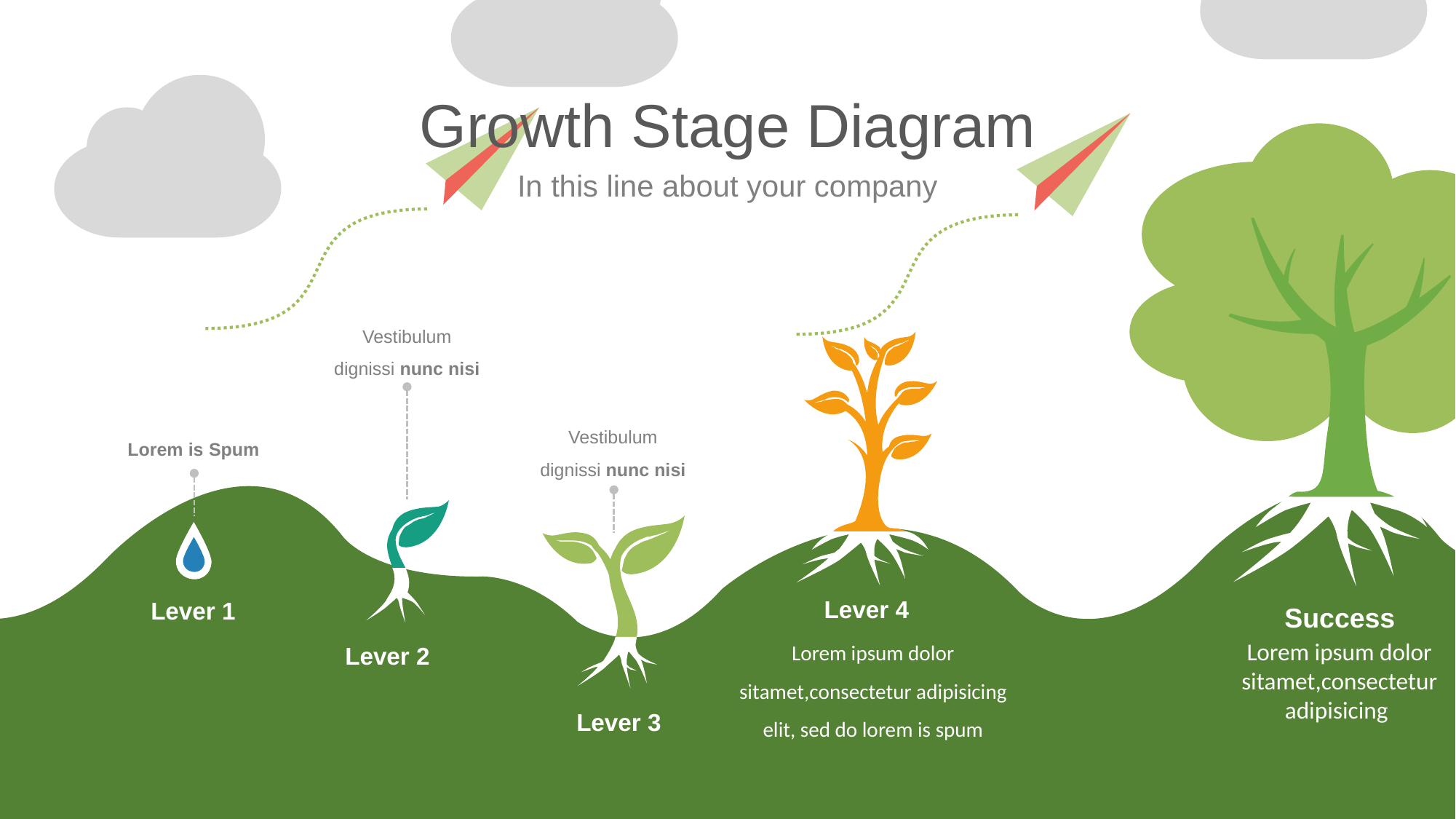

Growth Stage Diagram

In this line about your company
Vestibulum dignissi nunc nisi

Vestibulum dignissi nunc nisi

Lorem is Spum

Lever 4
Lever 1
Success
Lorem ipsum dolor sitamet,consectetur adipisicing elit, sed do lorem is spum
Lorem ipsum dolor sitamet,consectetur adipisicing
Lever 2
Lever 3